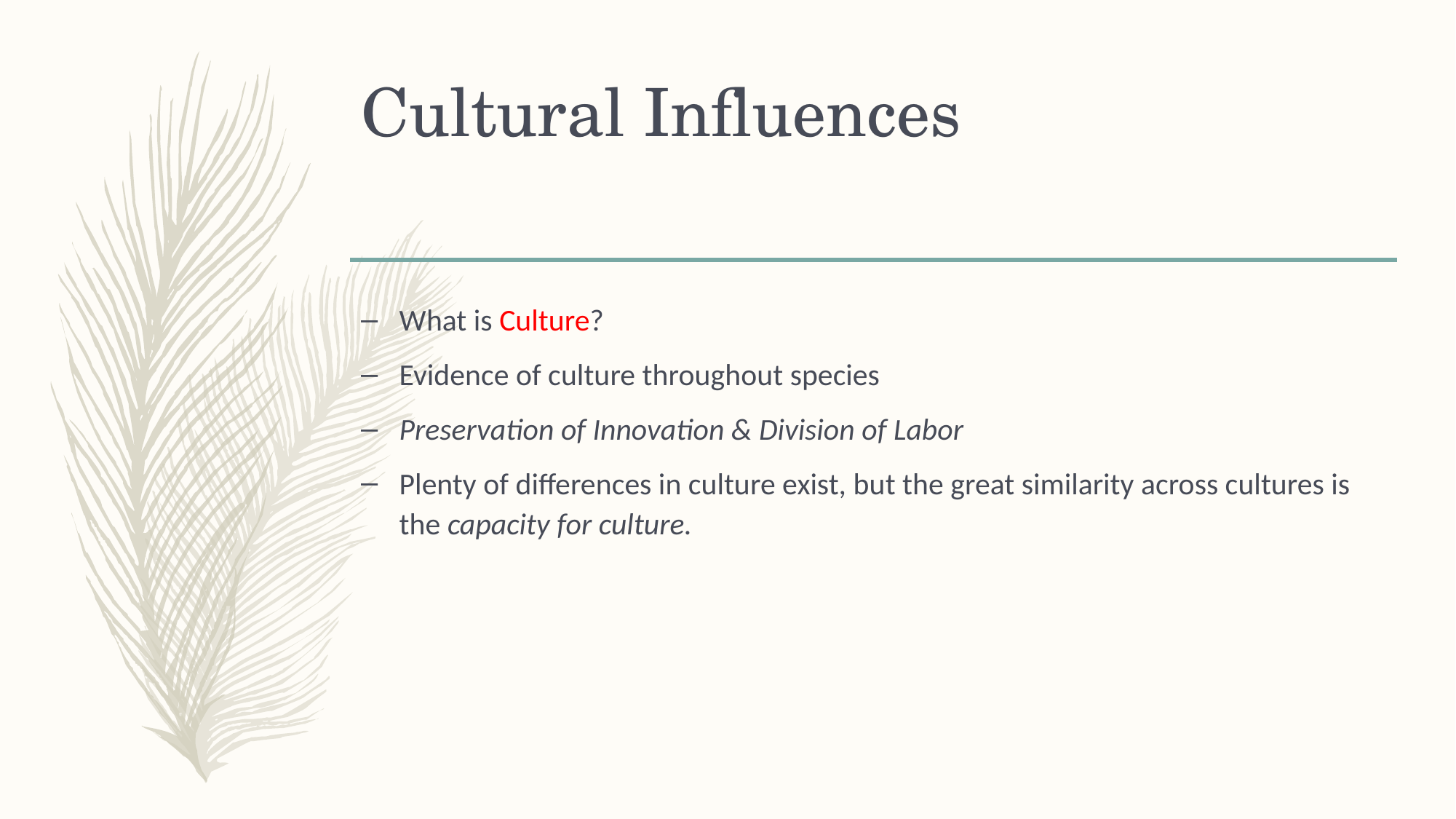

# Cultural Influences
What is Culture?
Evidence of culture throughout species
Preservation of Innovation & Division of Labor
Plenty of differences in culture exist, but the great similarity across cultures is the capacity for culture.